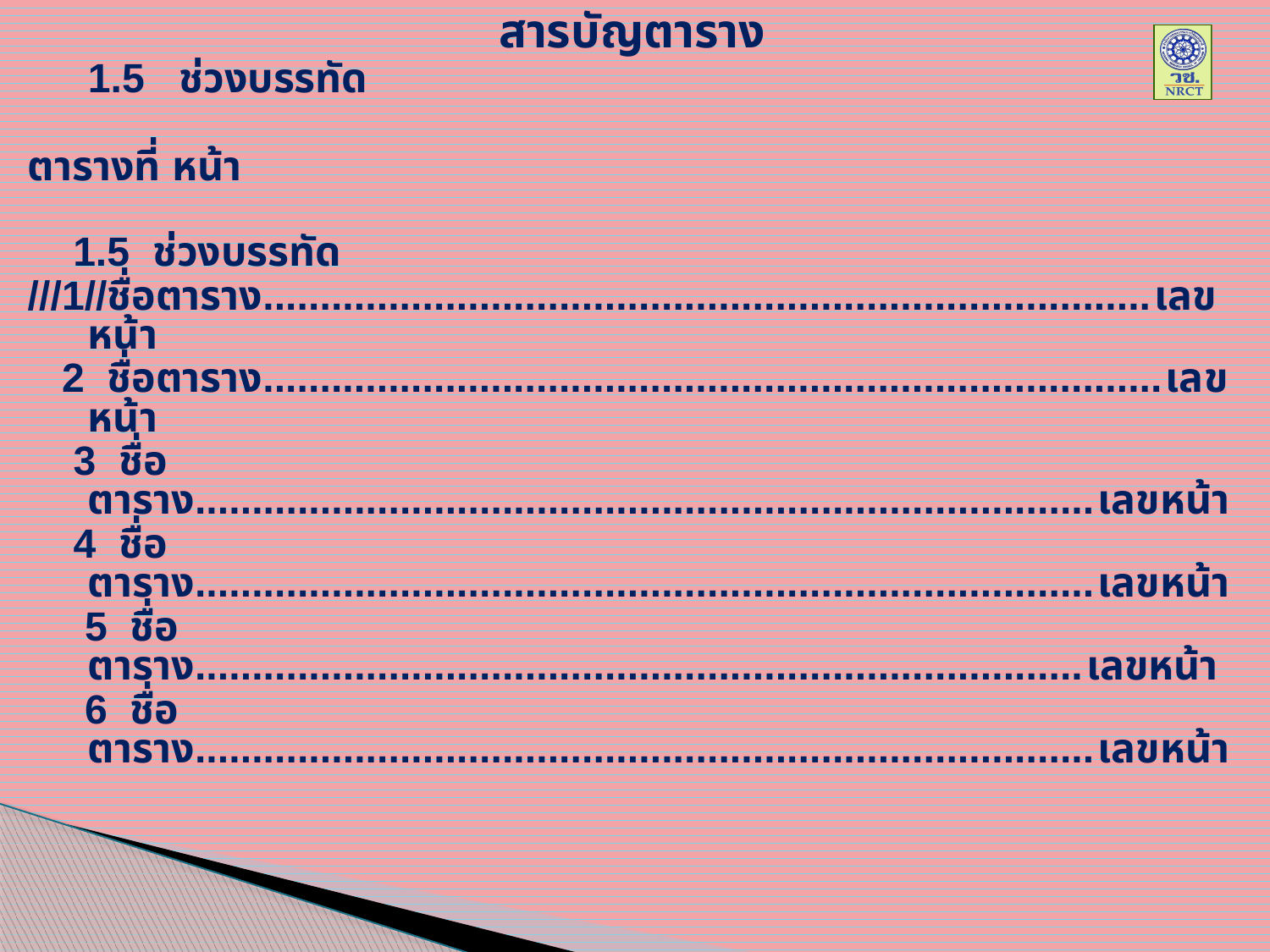

สารบัญตาราง
	1.5   ช่วงบรรทัด

ตารางที่							หน้า

1.5  ช่วงบรรทัด
///1//ชื่อตาราง..............................................................................เลขหน้า
   2  ชื่อตาราง...............................................................................เลขหน้า
    3  ชื่อตาราง...............................................................................เลขหน้า
    4  ชื่อตาราง...............................................................................เลขหน้า
     5  ชื่อตาราง..............................................................................เลขหน้า
     6  ชื่อตาราง...............................................................................เลขหน้า